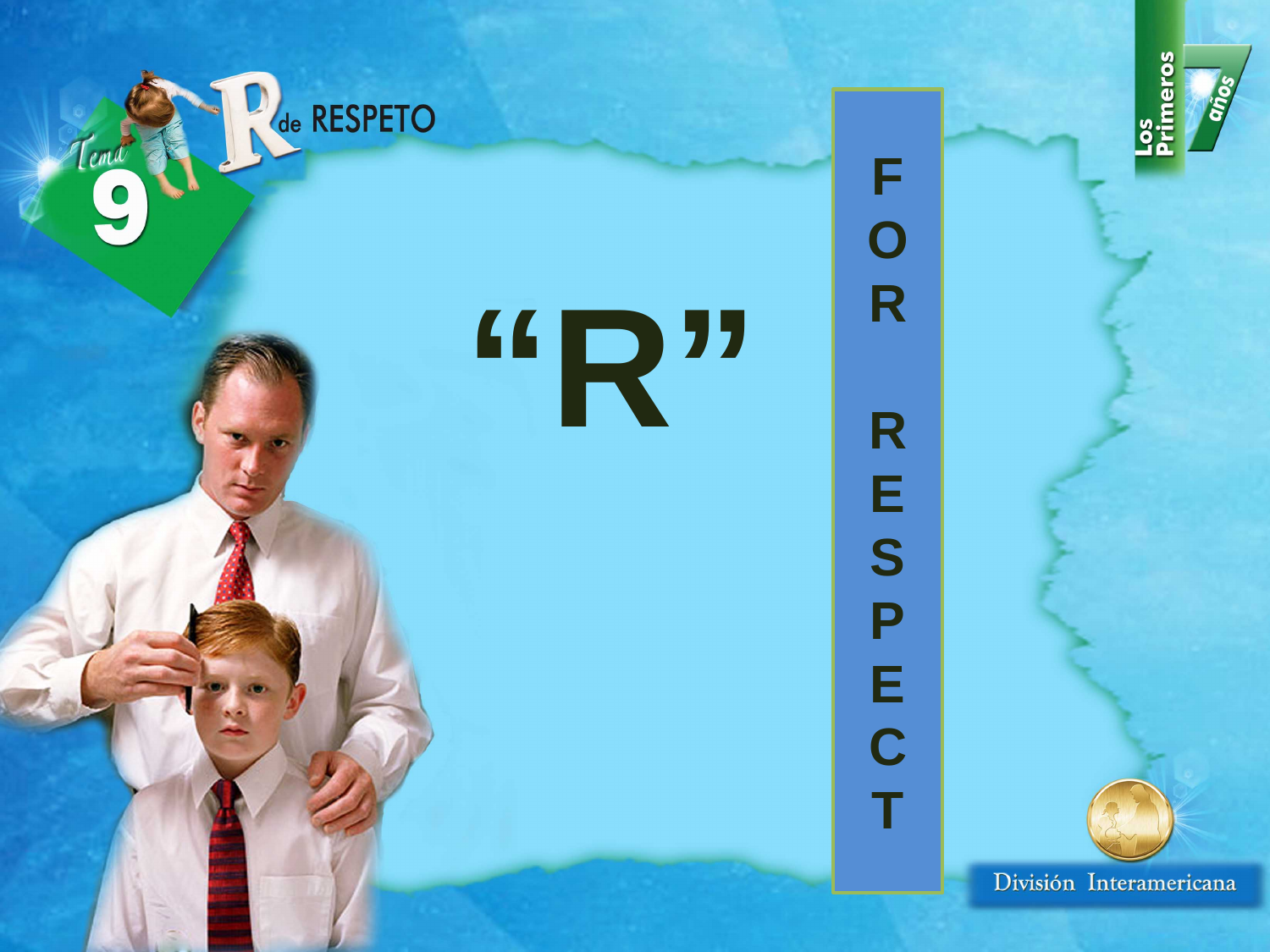

# “R”

F
O
R

R
E
S
P
E
C
T